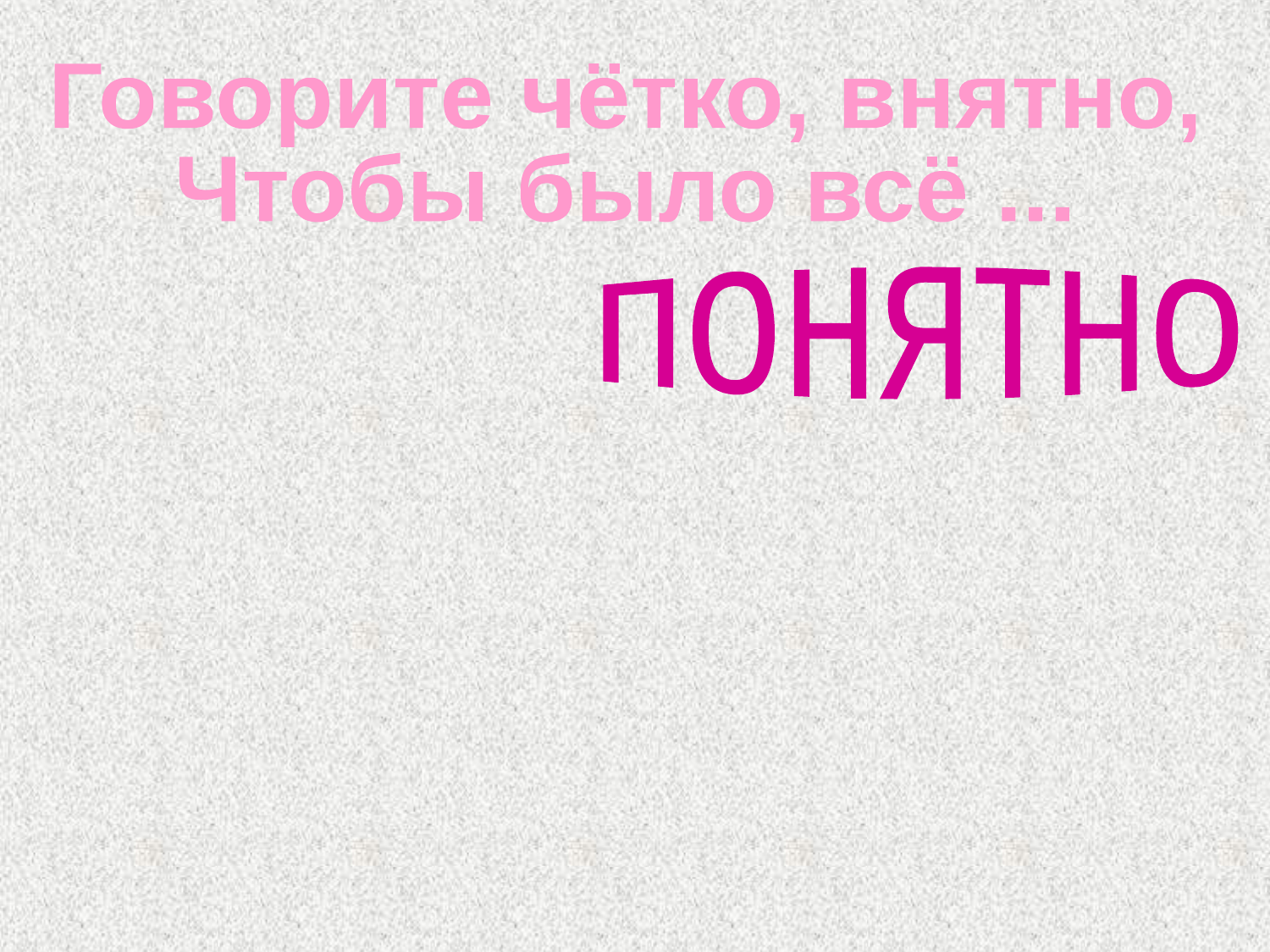

Говорите чётко, внятно,
Чтобы было всё ...
понятно